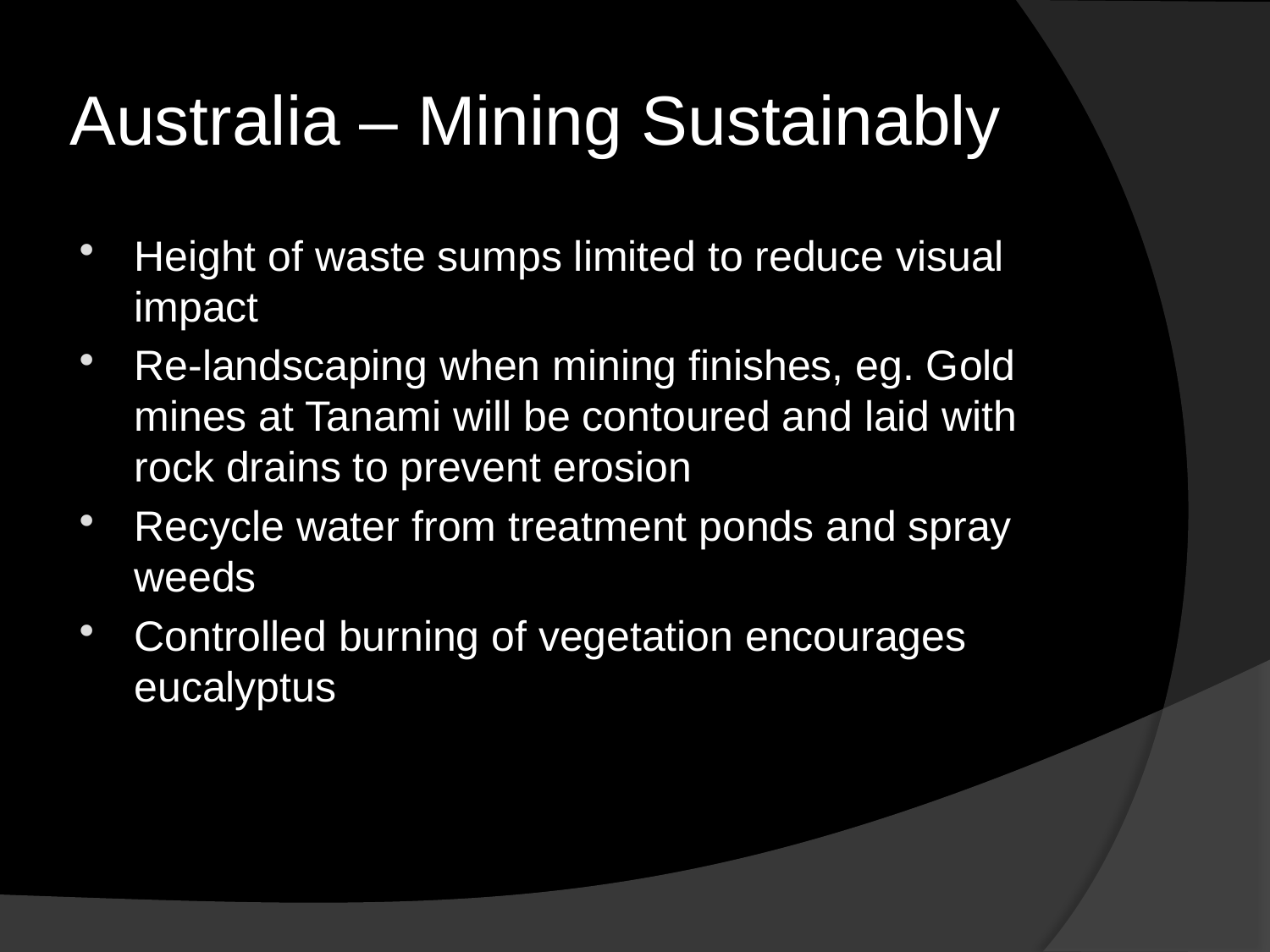

# Australia – Mining Sustainably
Height of waste sumps limited to reduce visual impact
Re-landscaping when mining finishes, eg. Gold mines at Tanami will be contoured and laid with rock drains to prevent erosion
Recycle water from treatment ponds and spray weeds
Controlled burning of vegetation encourages eucalyptus